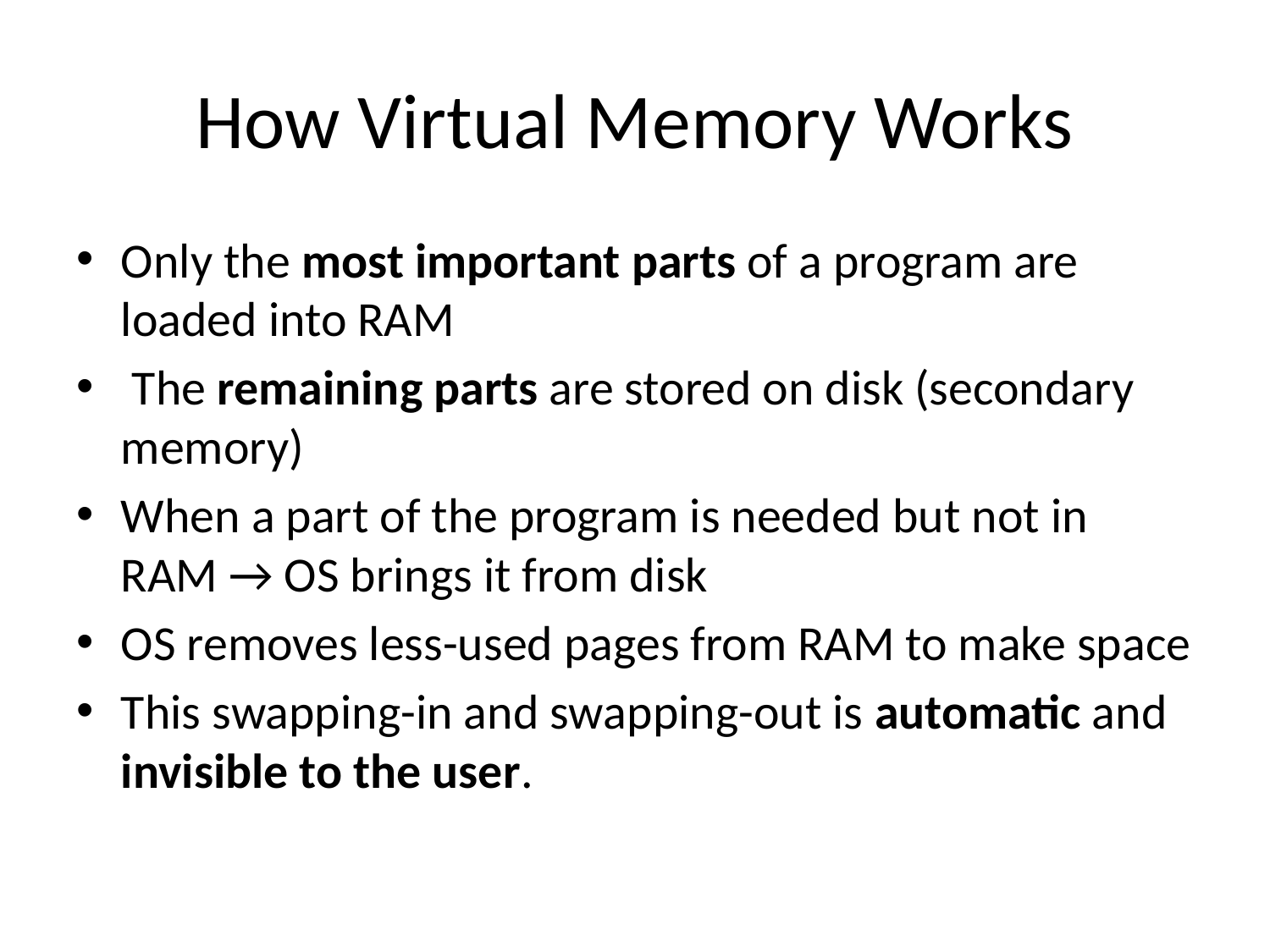

# How Virtual Memory Works
Only the most important parts of a program are loaded into RAM
 The remaining parts are stored on disk (secondary memory)
When a part of the program is needed but not in RAM → OS brings it from disk
OS removes less-used pages from RAM to make space
This swapping-in and swapping-out is automatic and invisible to the user.